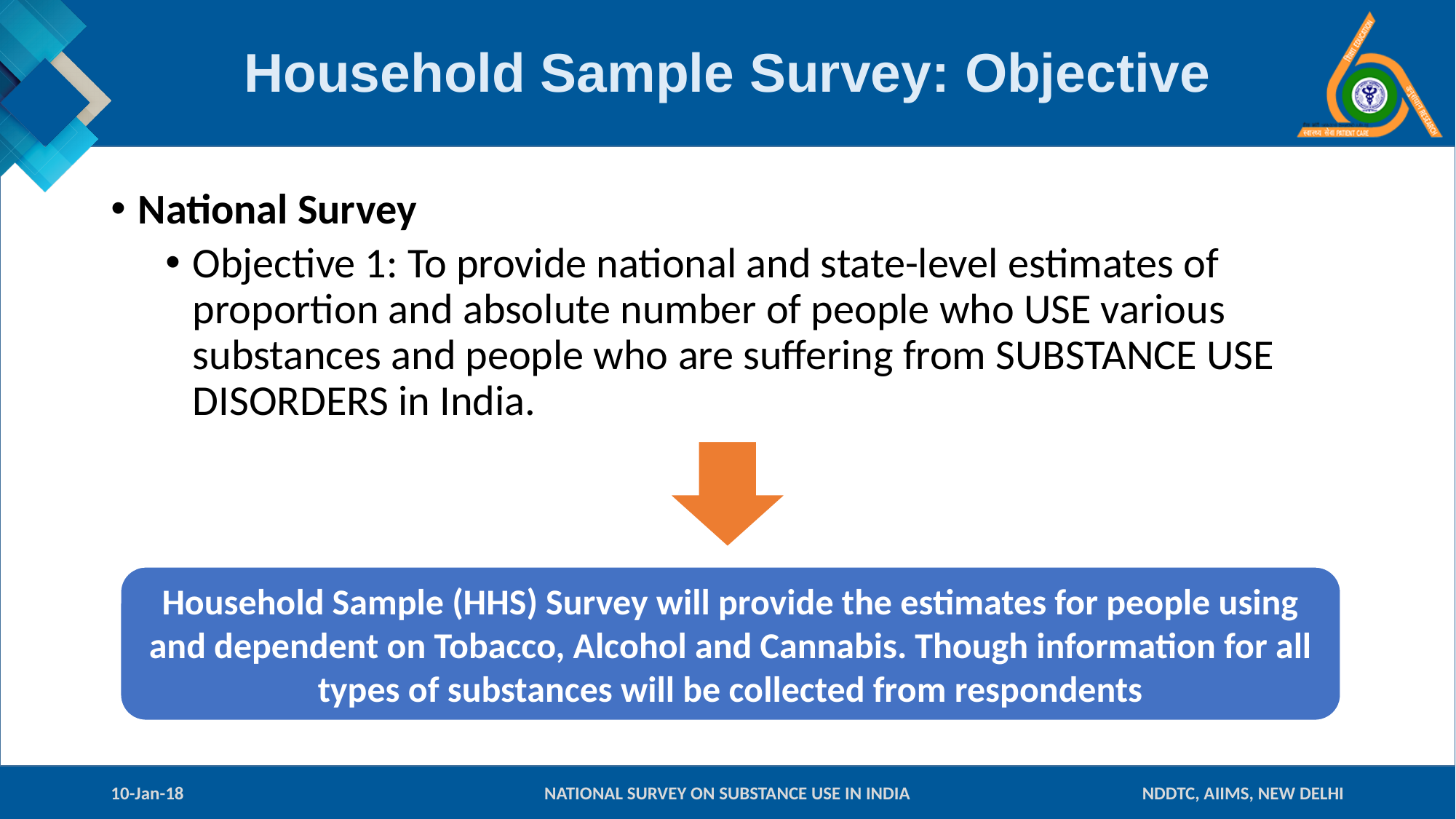

# Household Sample Survey: Objective
National Survey
Objective 1: To provide national and state-level estimates of proportion and absolute number of people who USE various substances and people who are suffering from SUBSTANCE USE DISORDERS in India.

Household Sample (HHS) Survey will provide the estimates for people using and dependent on Tobacco, Alcohol and Cannabis. Though information for all types of substances will be collected from respondents
10-Jan-18
NATIONAL SURVEY ON SUBSTANCE USE IN INDIA
NDDTC, AIIMS, NEW DELHI